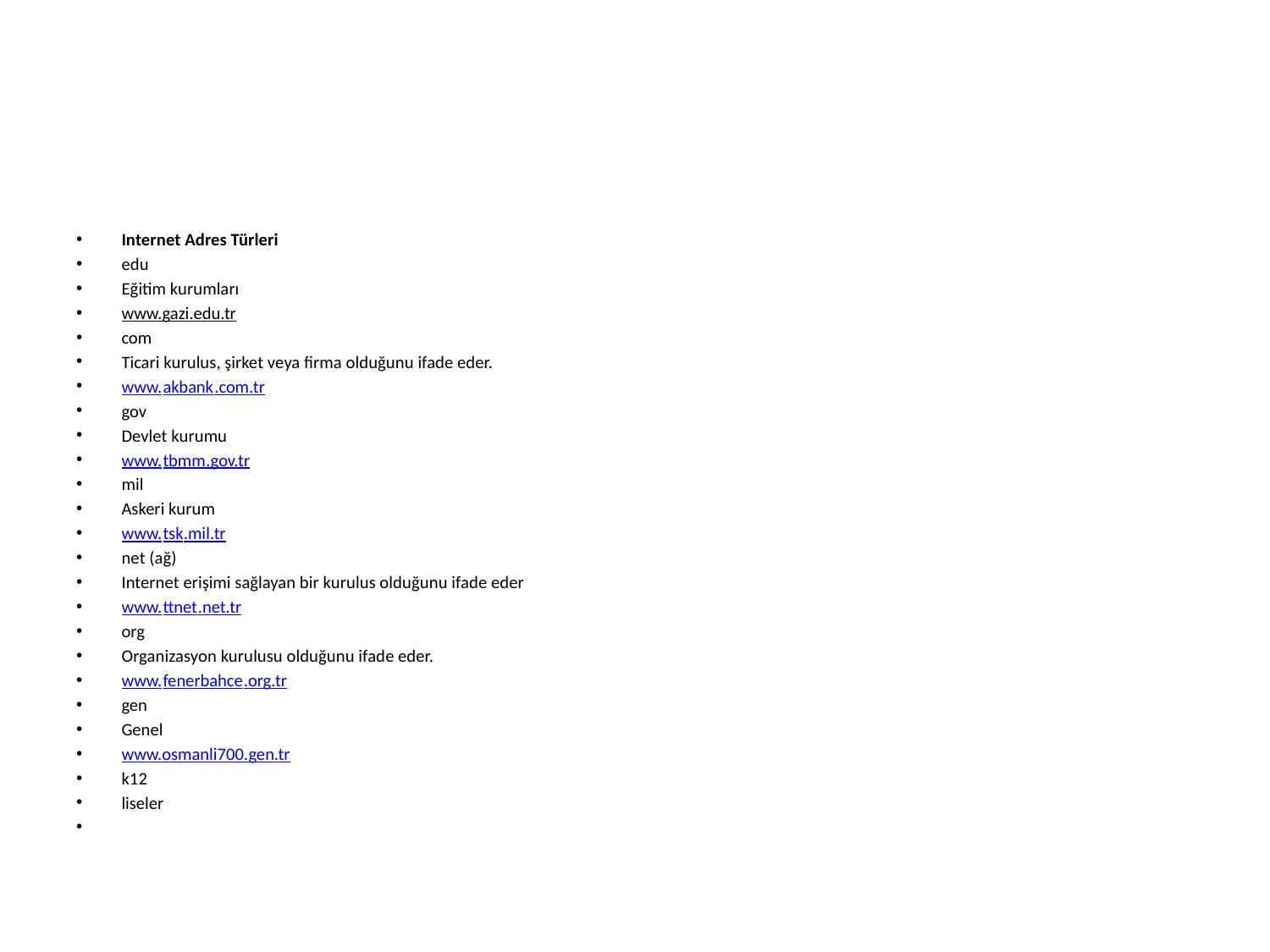

#
Internet Adres Türleri
edu
Eğitim kurumları
www.gazi.edu.tr
com
Ticari kurulus, şirket veya firma olduğunu ifade eder.
www.akbank.com.tr
gov
Devlet kurumu
www.tbmm.gov.tr
mil
Askeri kurum
www.tsk.mil.tr
net (ağ)
Internet erişimi sağlayan bir kurulus olduğunu ifade eder
www.ttnet.net.tr
org
Organizasyon kurulusu olduğunu ifade eder.
www.fenerbahce.org.tr
gen
Genel
www.osmanli700.gen.tr
k12
liseler